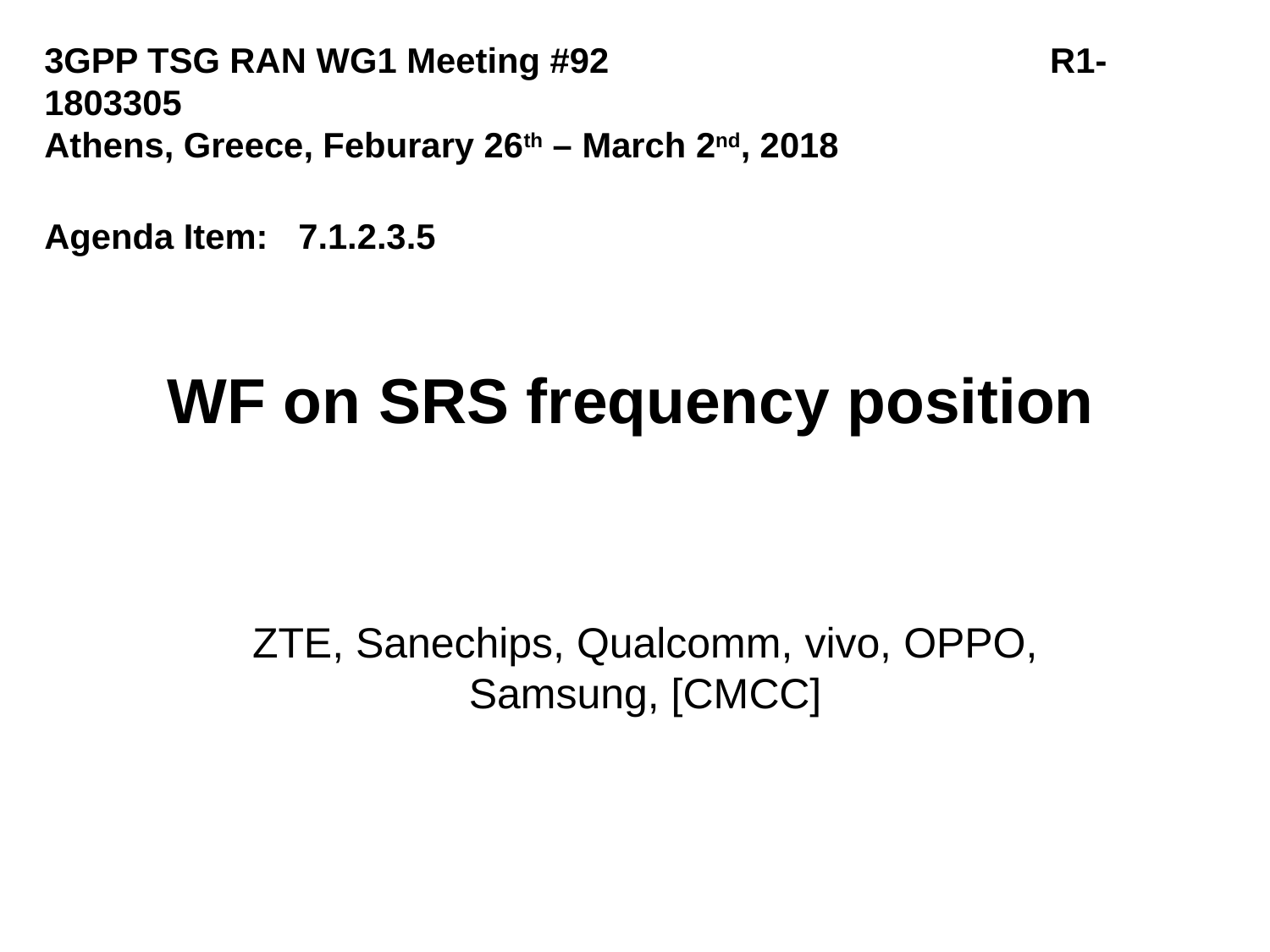

3GPP TSG RAN WG1 Meeting #92 			            R1-1803305
Athens, Greece, Feburary 26th – March 2nd, 2018

Agenda Item:	7.1.2.3.5

# WF on SRS frequency position
ZTE, Sanechips, Qualcomm, vivo, OPPO, Samsung, [CMCC]